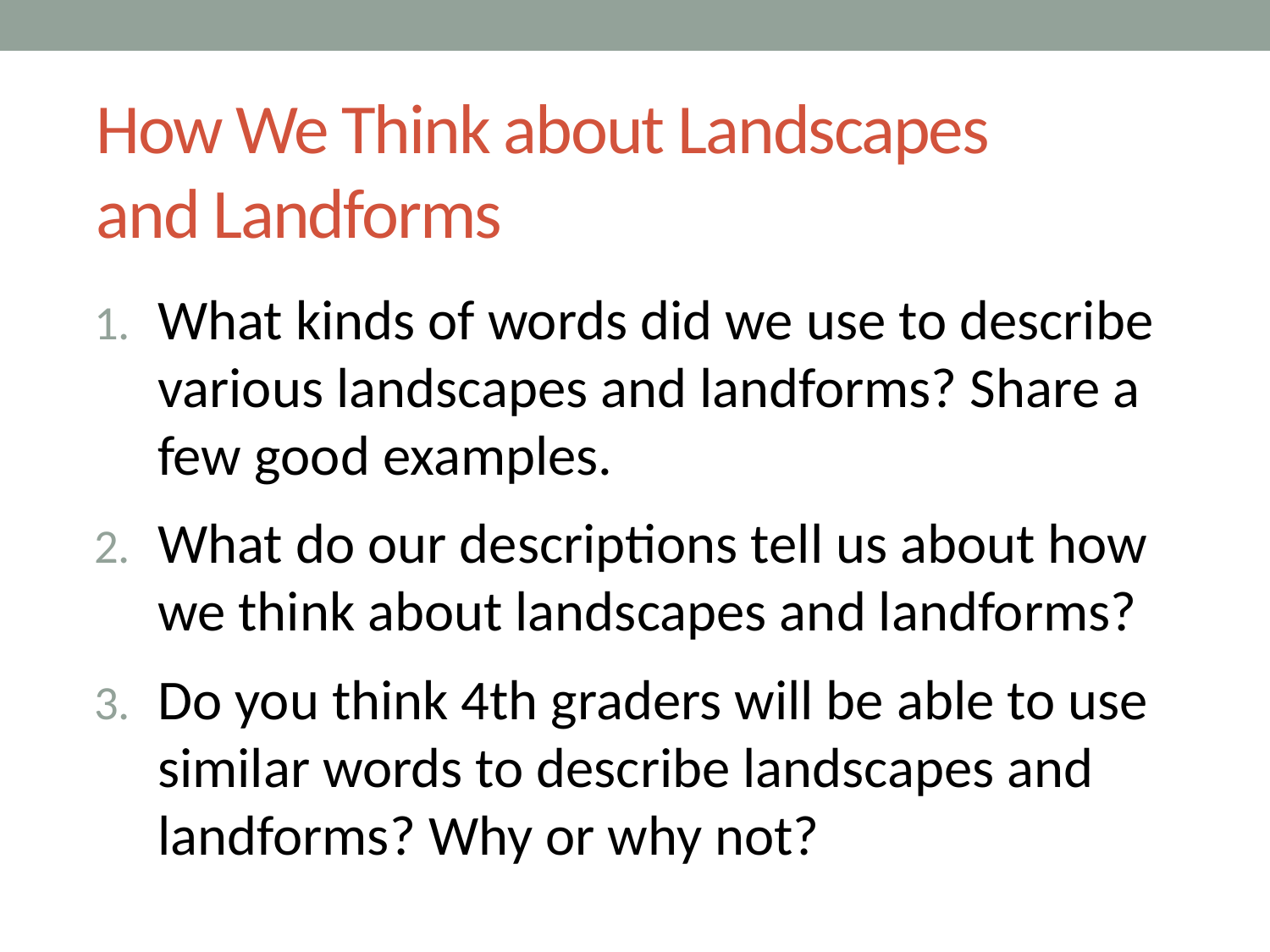

# How We Think about Landscapes and Landforms
What kinds of words did we use to describe various landscapes and landforms? Share a few good examples.
What do our descriptions tell us about how we think about landscapes and landforms?
Do you think 4th graders will be able to use similar words to describe landscapes and landforms? Why or why not?